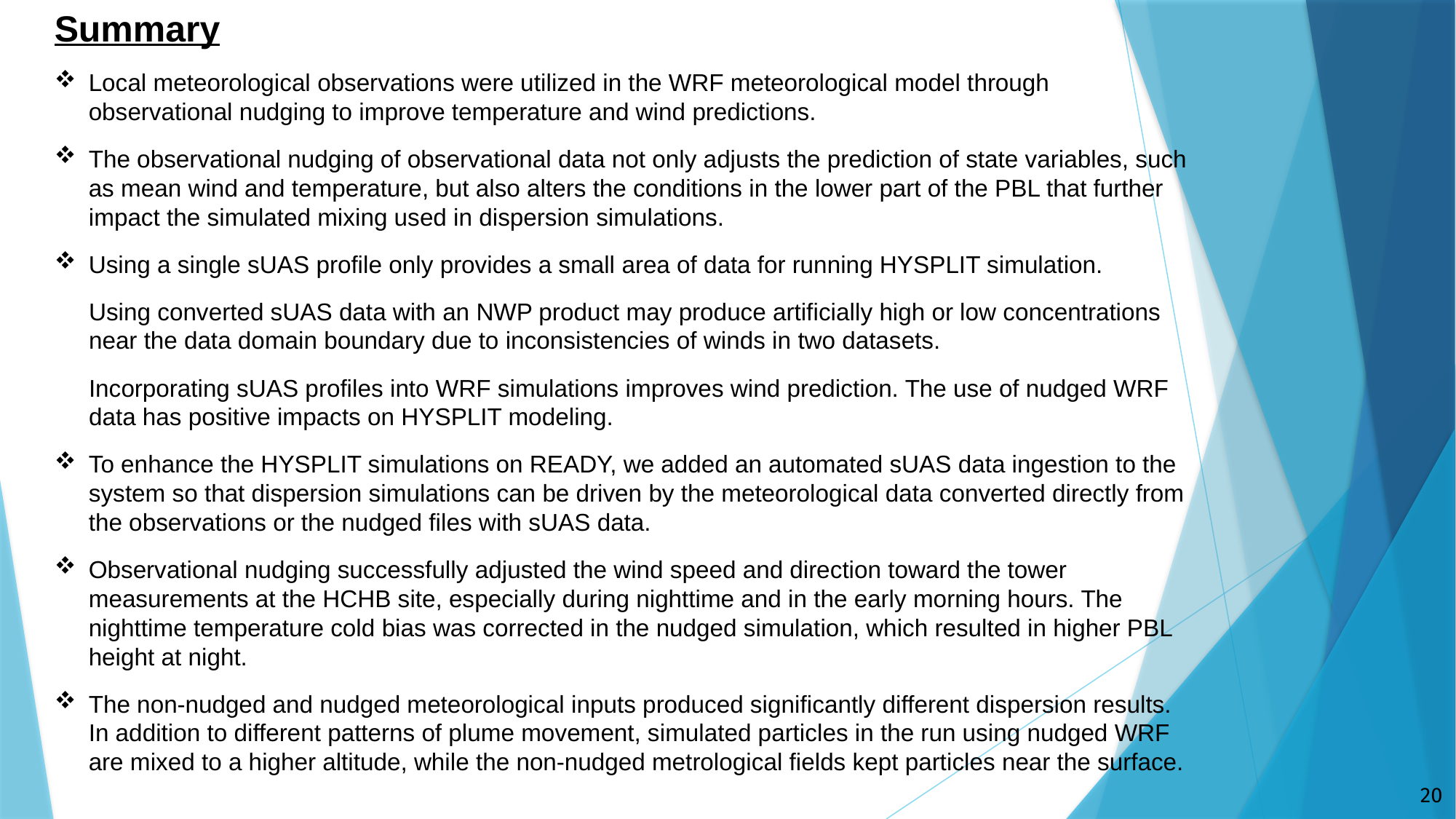

Summary
Local meteorological observations were utilized in the WRF meteorological model through observational nudging to improve temperature and wind predictions.
The observational nudging of observational data not only adjusts the prediction of state variables, such as mean wind and temperature, but also alters the conditions in the lower part of the PBL that further impact the simulated mixing used in dispersion simulations.
Using a single sUAS profile only provides a small area of data for running HYSPLIT simulation.
Using converted sUAS data with an NWP product may produce artificially high or low concentrations near the data domain boundary due to inconsistencies of winds in two datasets.
Incorporating sUAS profiles into WRF simulations improves wind prediction. The use of nudged WRF data has positive impacts on HYSPLIT modeling.
To enhance the HYSPLIT simulations on READY, we added an automated sUAS data ingestion to the system so that dispersion simulations can be driven by the meteorological data converted directly from the observations or the nudged files with sUAS data.
Observational nudging successfully adjusted the wind speed and direction toward the tower measurements at the HCHB site, especially during nighttime and in the early morning hours. The nighttime temperature cold bias was corrected in the nudged simulation, which resulted in higher PBL height at night.
The non-nudged and nudged meteorological inputs produced significantly different dispersion results. In addition to different patterns of plume movement, simulated particles in the run using nudged WRF are mixed to a higher altitude, while the non-nudged metrological fields kept particles near the surface.
20